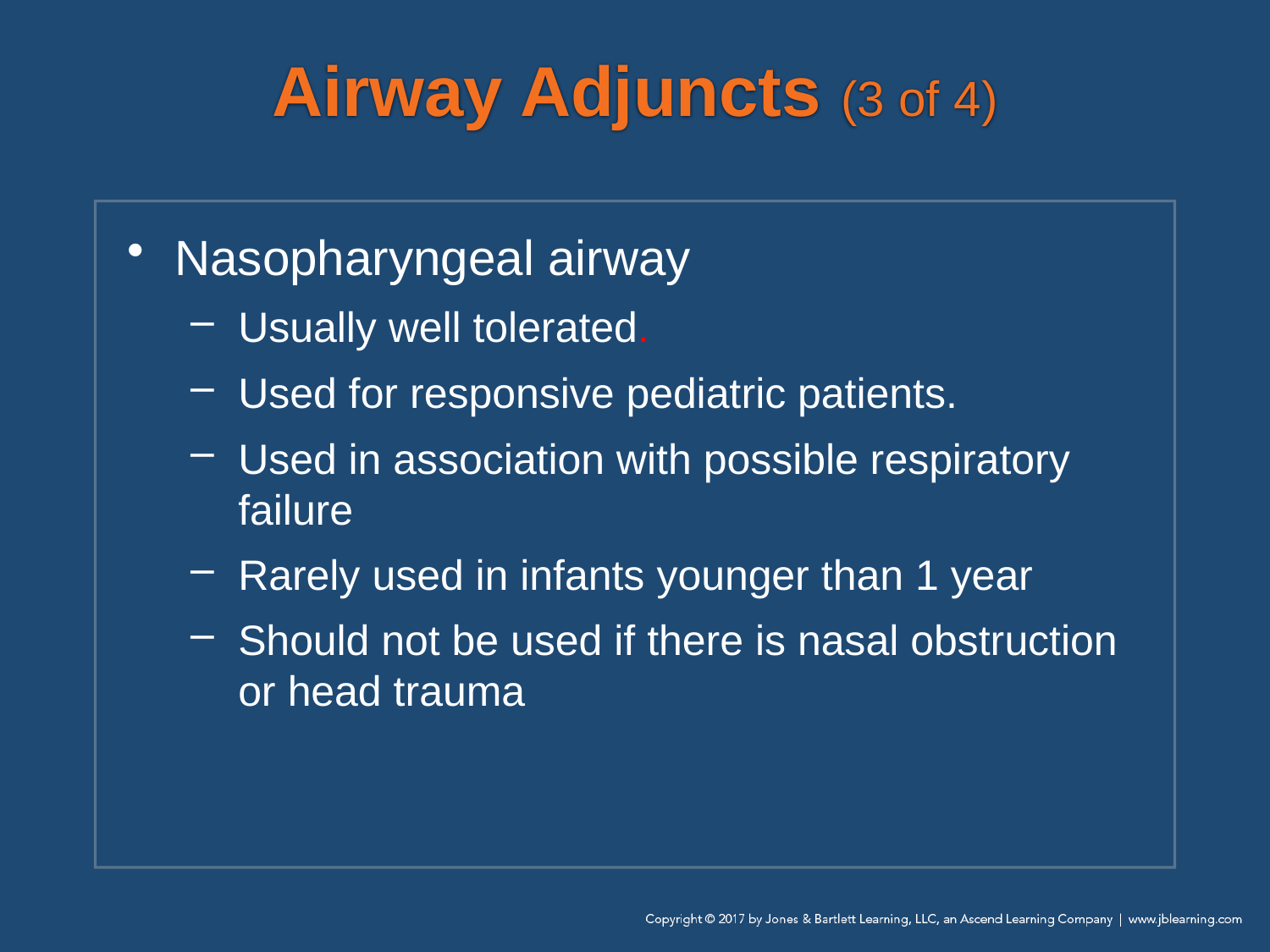

# Airway Adjuncts (3 of 4)
Nasopharyngeal airway
Usually well tolerated.
Used for responsive pediatric patients.
Used in association with possible respiratory failure
Rarely used in infants younger than 1 year
Should not be used if there is nasal obstruction or head trauma